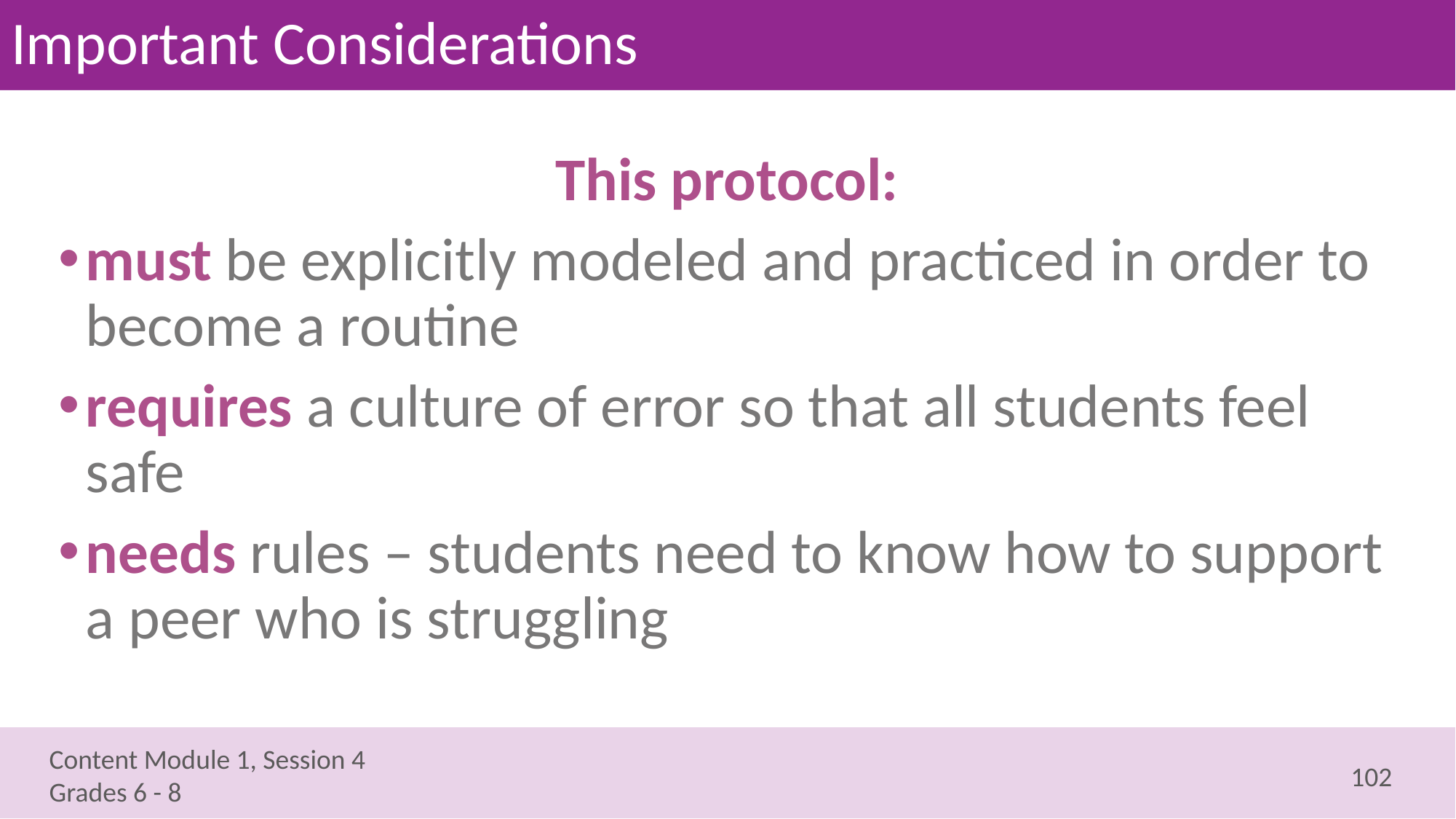

# Important Considerations
This protocol:
must be explicitly modeled and practiced in order to become a routine
requires a culture of error so that all students feel safe
needs rules – students need to know how to support a peer who is struggling

102